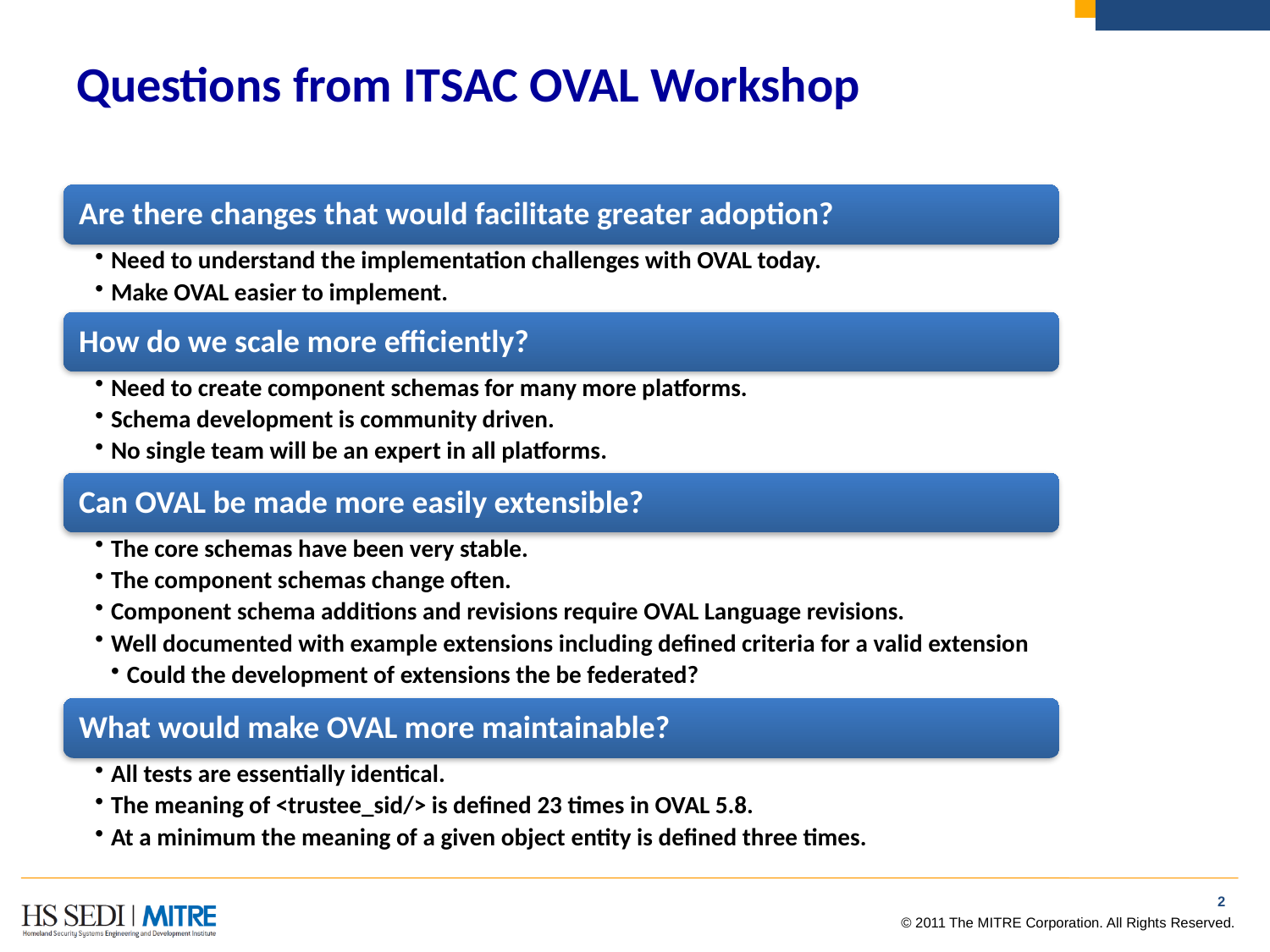

# Questions from ITSAC OVAL Workshop
Are there changes that would facilitate greater adoption?
Need to understand the implementation challenges with OVAL today.
Make OVAL easier to implement.
How do we scale more efficiently?
Need to create component schemas for many more platforms.
Schema development is community driven.
No single team will be an expert in all platforms.
Can OVAL be made more easily extensible?
The core schemas have been very stable.
The component schemas change often.
Component schema additions and revisions require OVAL Language revisions.
Well documented with example extensions including defined criteria for a valid extension
Could the development of extensions the be federated?
What would make OVAL more maintainable?
All tests are essentially identical.
The meaning of <trustee_sid/> is defined 23 times in OVAL 5.8.
At a minimum the meaning of a given object entity is defined three times.
2